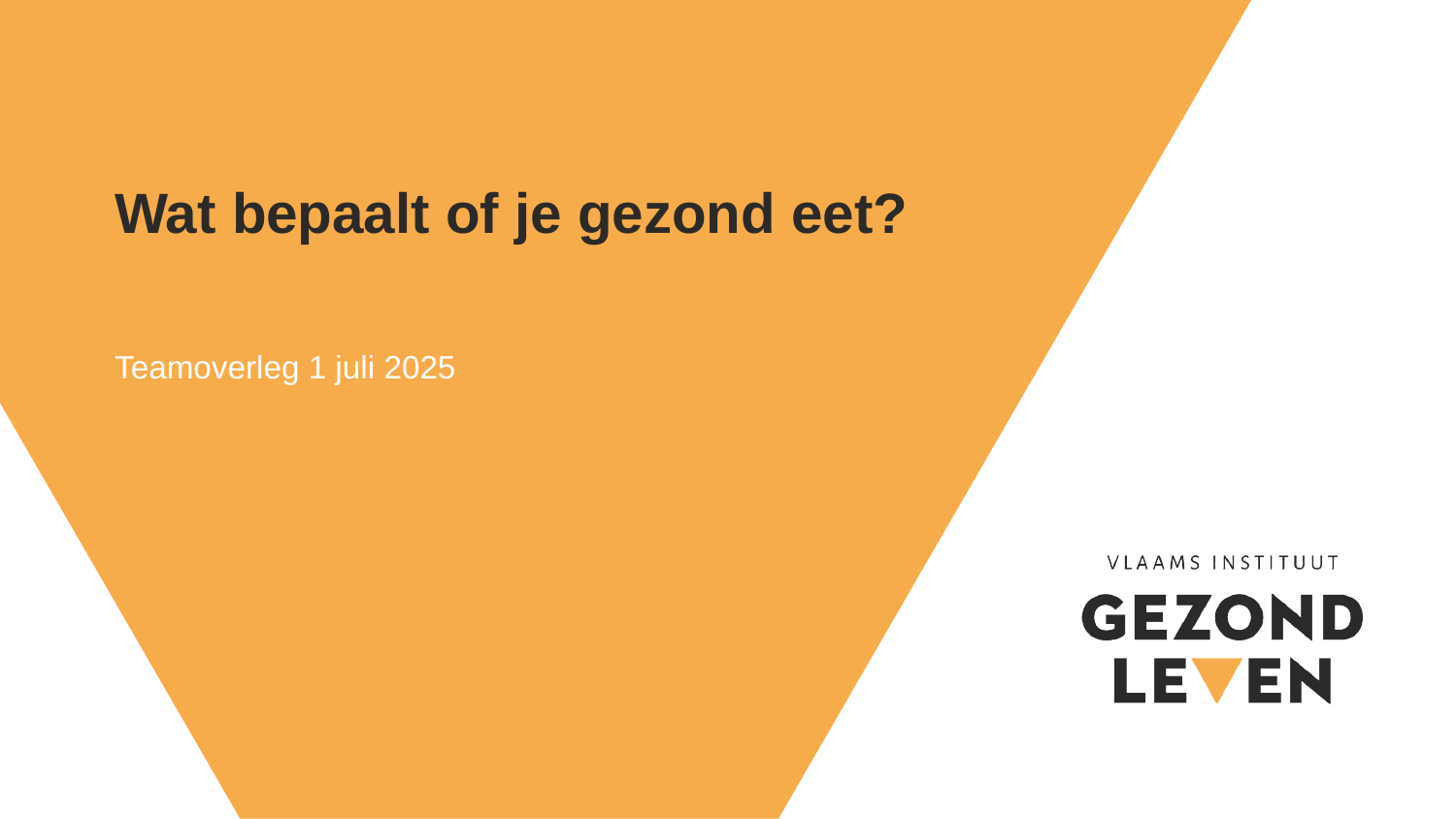

Wat bepaalt of je gezond eet?
#
Teamoverleg 1 juli 2025